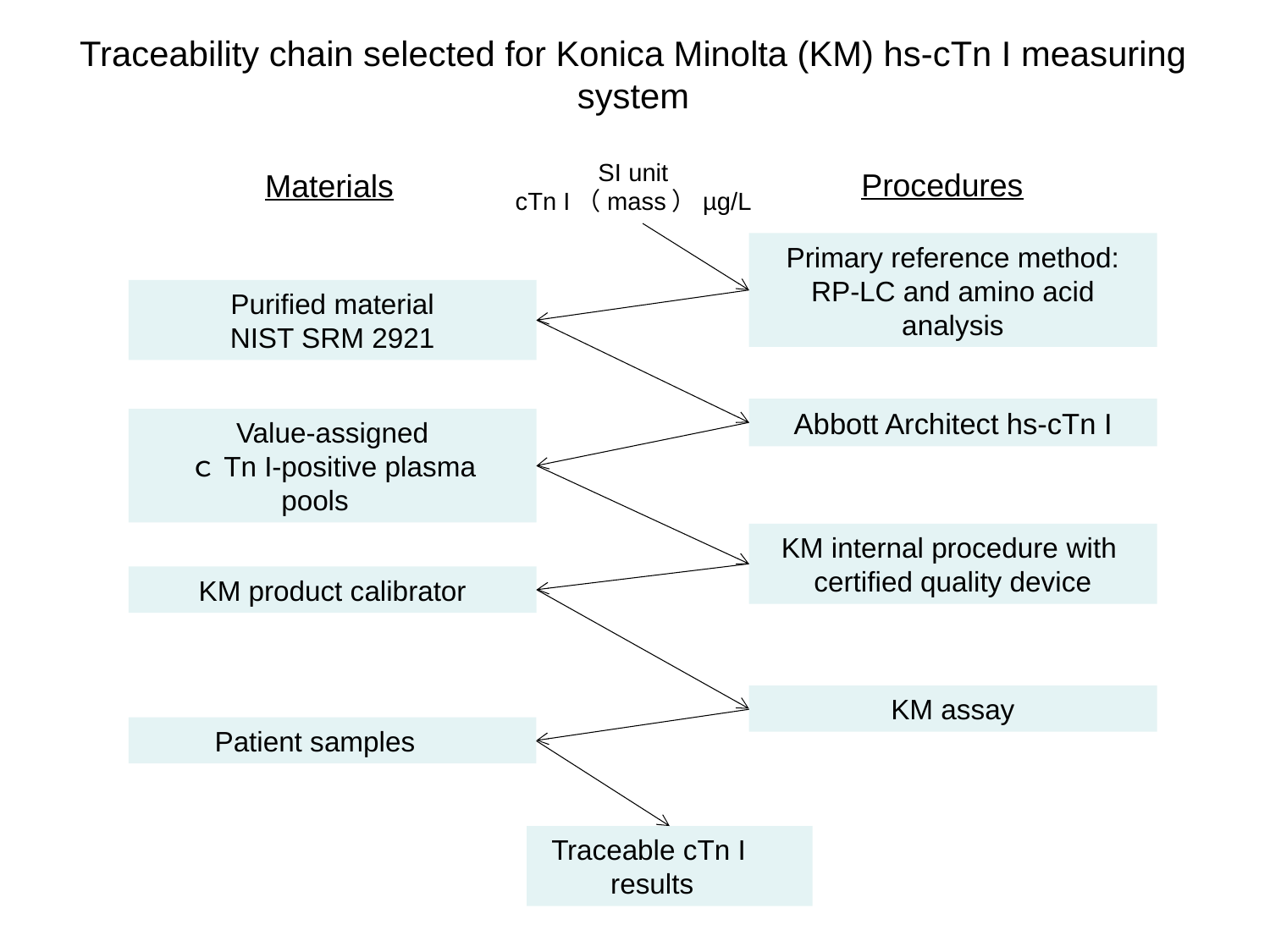

Traceability chain selected for Konica Minolta (KM) hs-cTn I measuring system
SI unit
cTn I（mass）µg/L
Procedures
Materials
Primary reference method:
RP-LC and amino acid analysis
Purified material
NIST SRM 2921
Abbott Architect hs-cTn I
Value-assigned
ｃTn I-positive plasma pools
KM internal procedure with
certified quality device
KM product calibrator
KM assay
Patient samples
Traceable cTn I　results